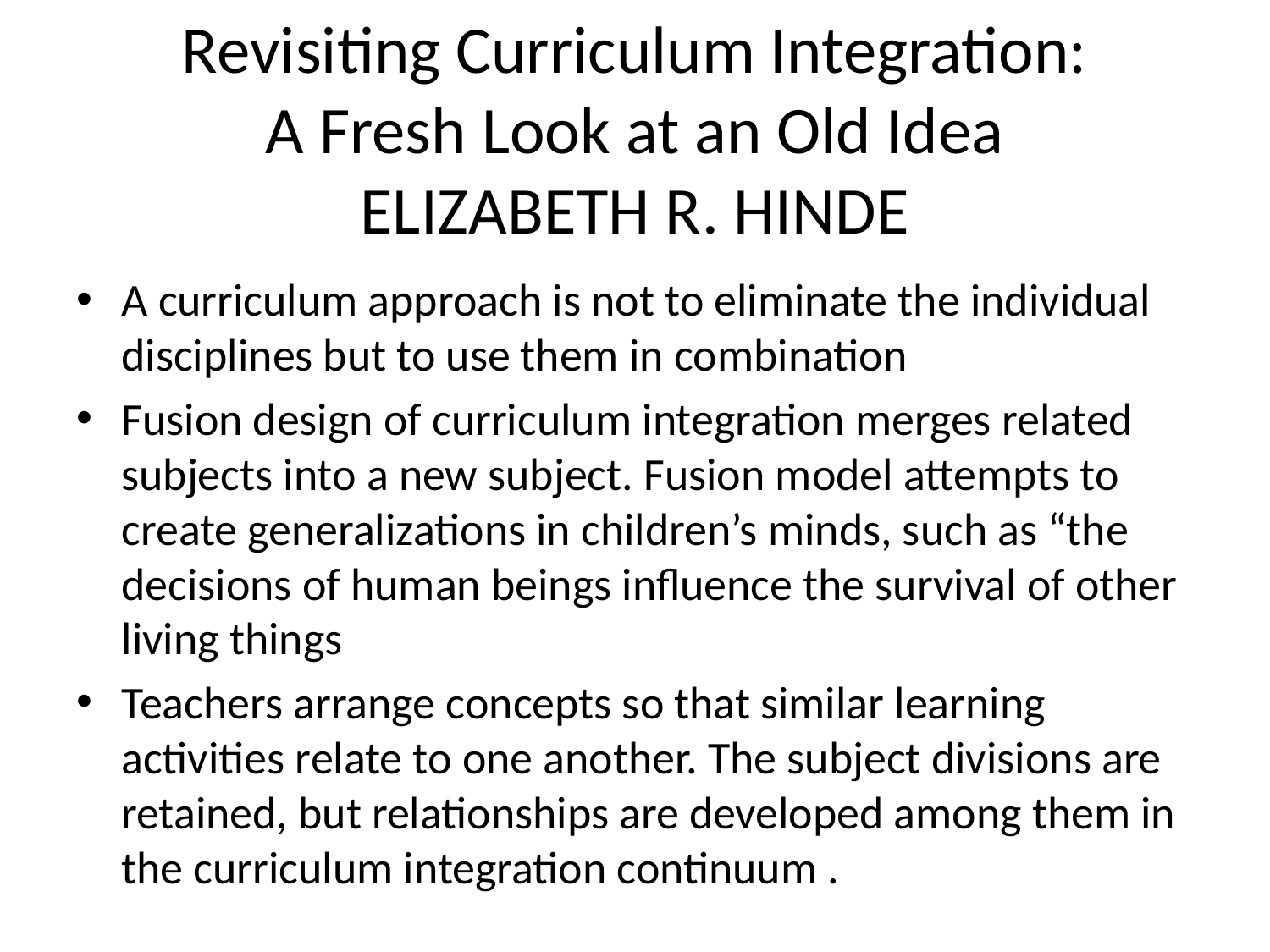

# Revisiting Curriculum Integration: A Fresh Look at an Old Idea ELIZABETH R. HINDE
A curriculum approach is not to eliminate the individual disciplines but to use them in combination
Fusion design of curriculum integration merges related subjects into a new subject. Fusion model attempts to create generalizations in children’s minds, such as “the decisions of human beings influence the survival of other living things
Teachers arrange concepts so that similar learning activities relate to one another. The subject divisions are retained, but relationships are developed among them in the curriculum integration continuum .